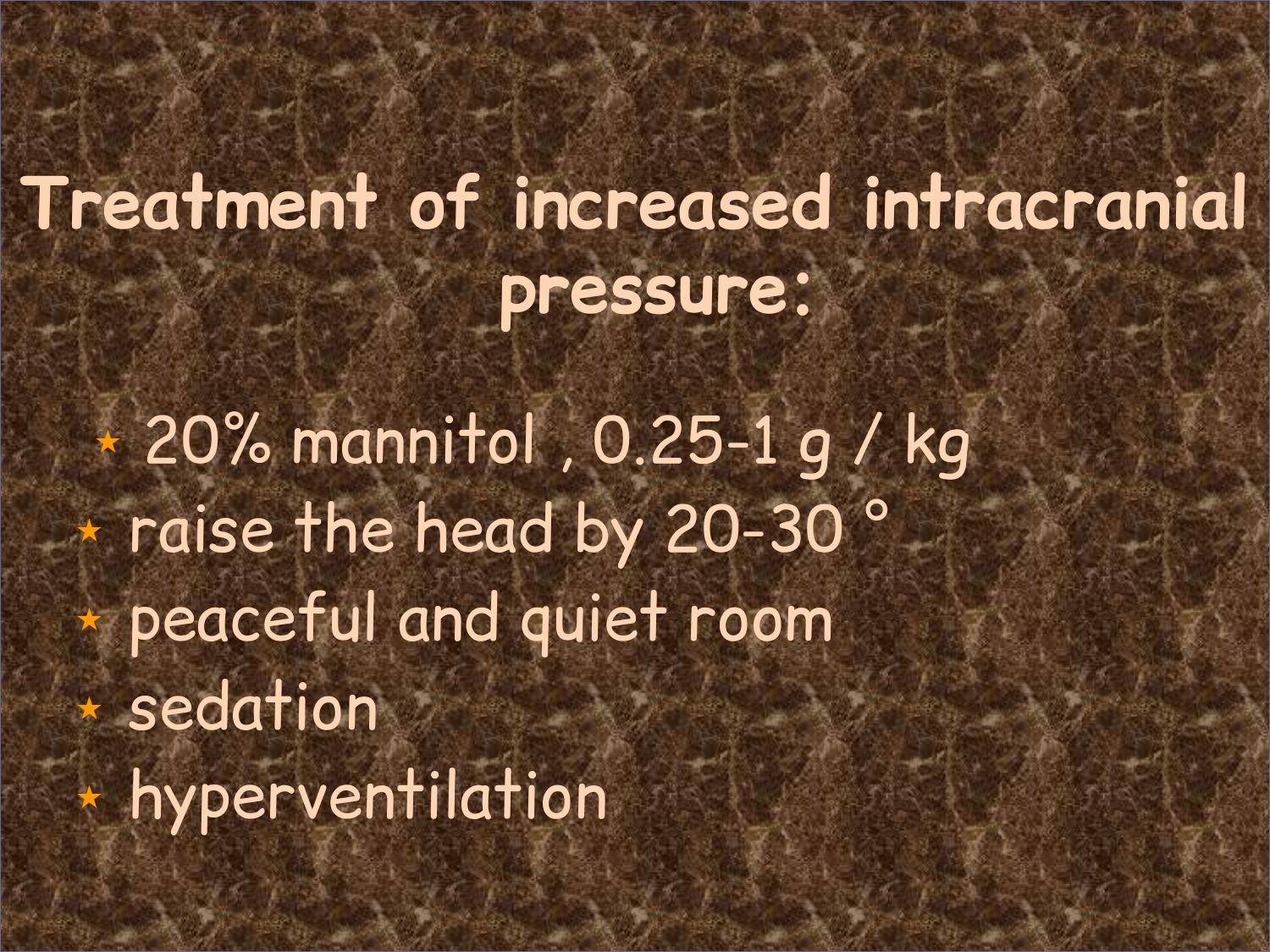

Treatment of increased intracranial pressure:

    ⋆ 20% mannitol , 0.25-1 g / kg
   ⋆ raise the head by 20-30 °
   ⋆ peaceful and quiet room
   ⋆ sedation
   ⋆ hyperventilation

#